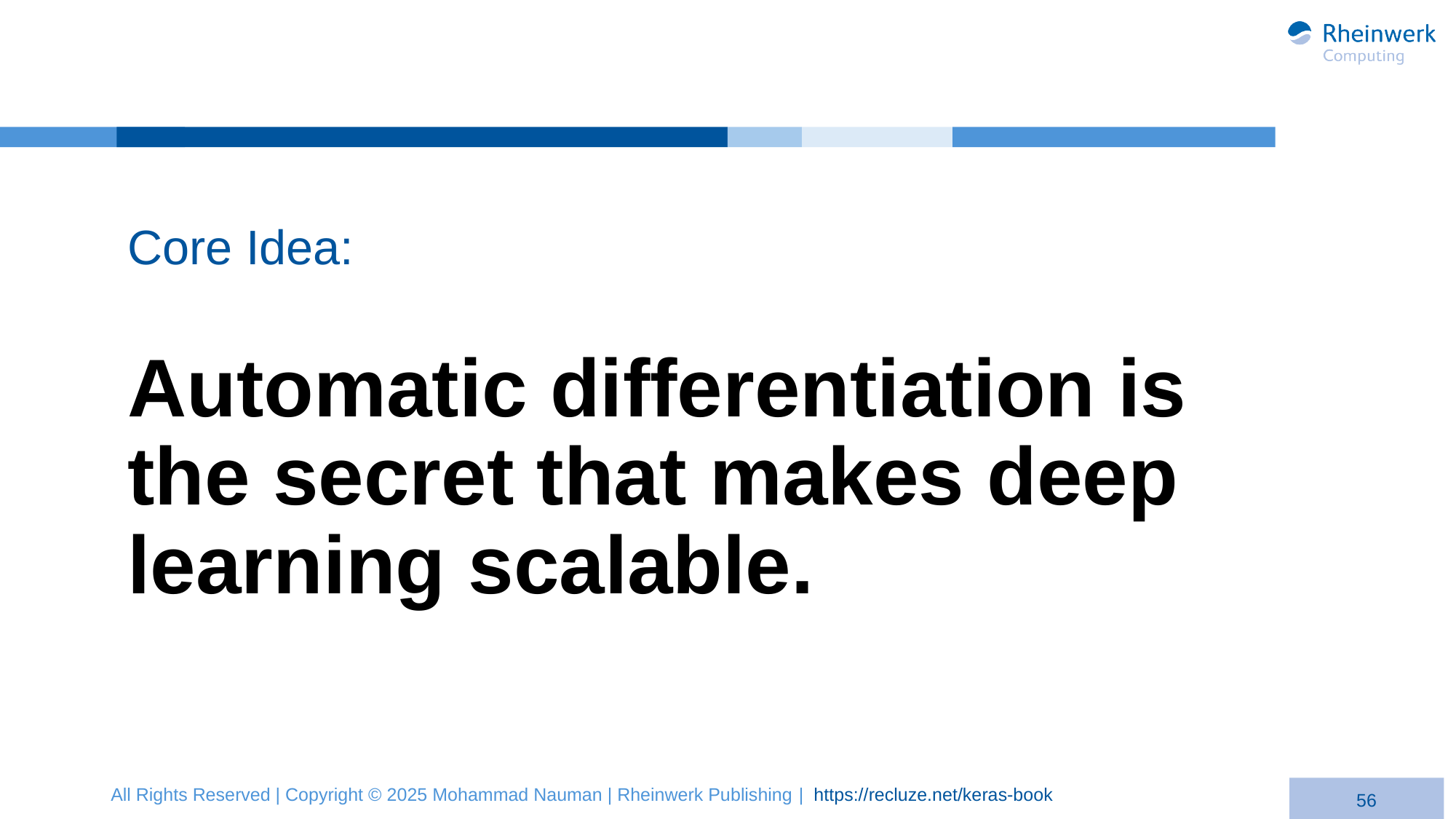

Core Idea:
# Automatic differentiation is the secret that makes deep learning scalable.